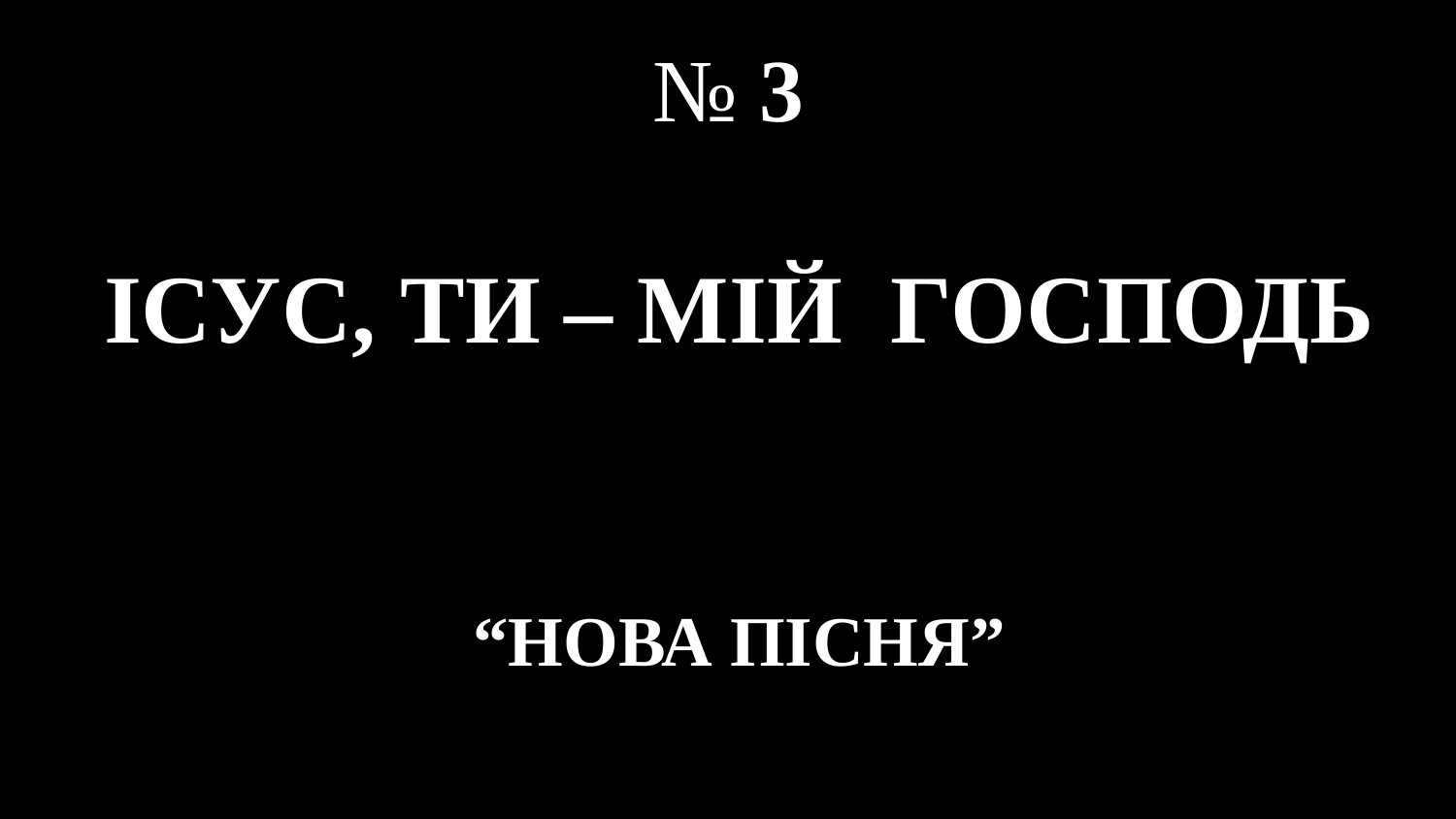

# № 3 ІСУС, ТИ – МІЙ  ГОСПОДЬ “НОВА ПІСНЯ”